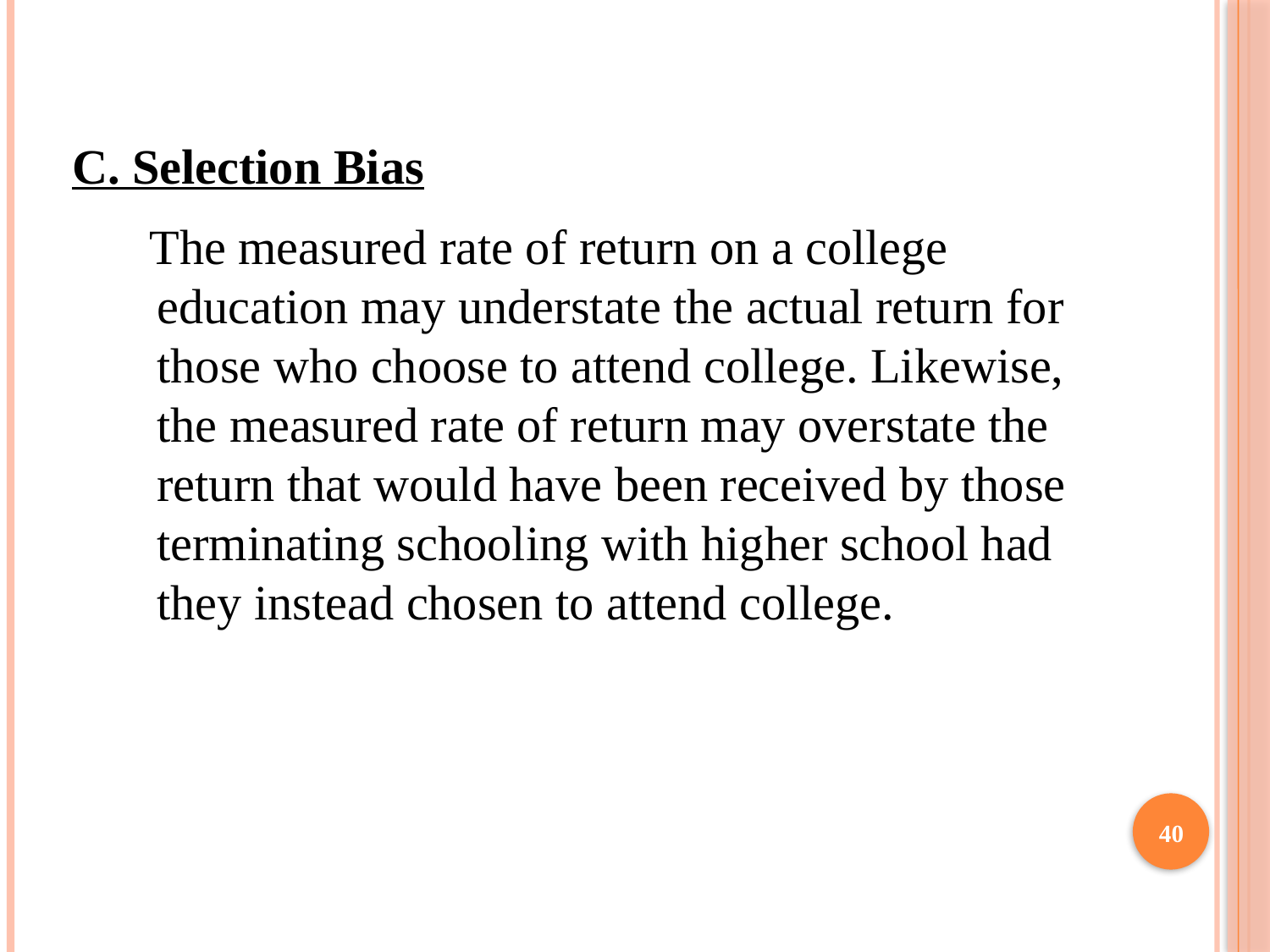

C. Selection Bias
       The measured rate of return on a college education may understate the actual return for those who choose to attend college. Likewise, the measured rate of return may overstate the return that would have been received by those terminating schooling with higher school had they instead chosen to attend college.

40